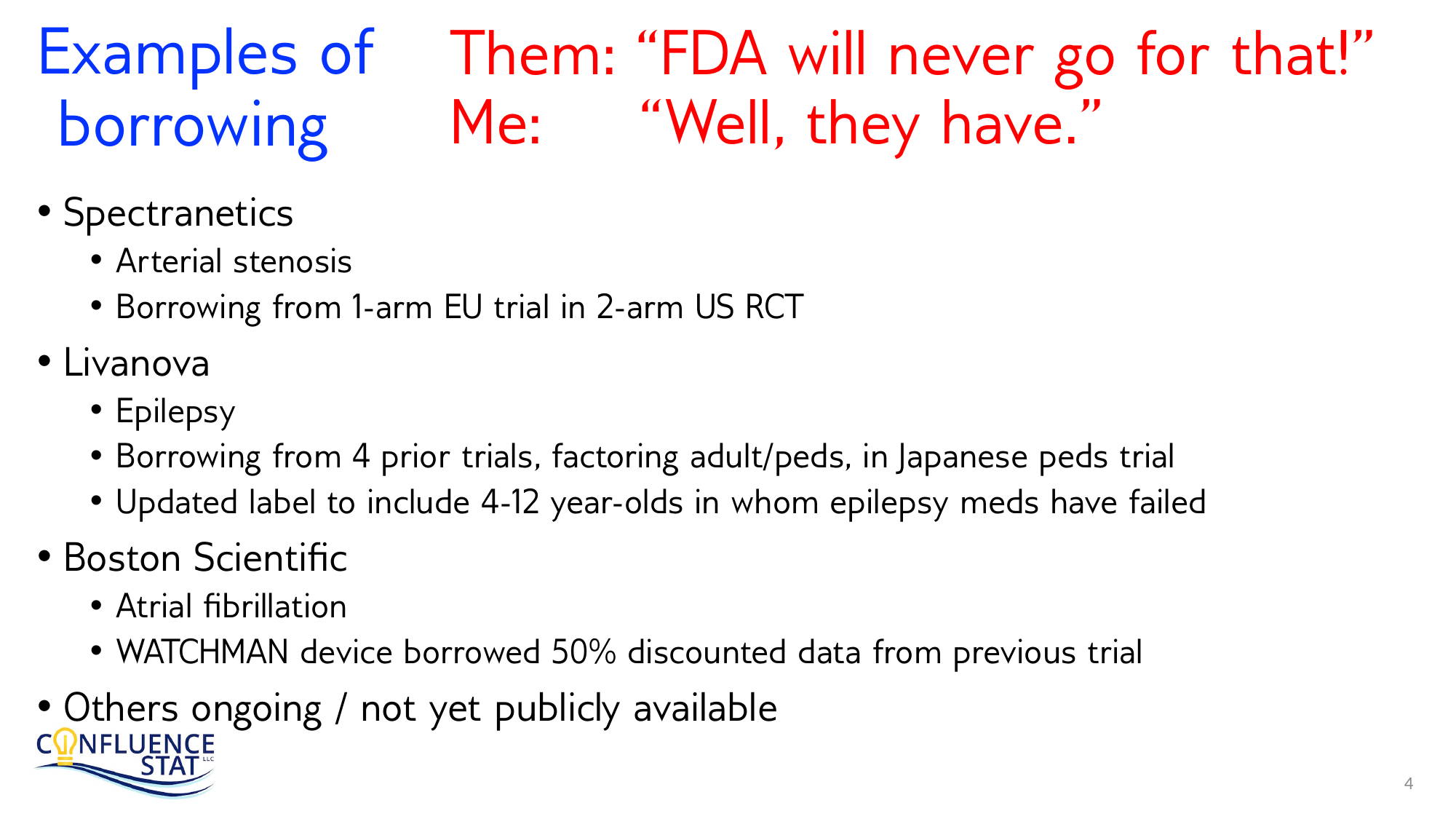

# Examples of borrowing
Them: “FDA will never go for that!”
Me:     “Well, they have.”
Spectranetics
Arterial stenosis
Borrowing from 1-arm EU trial in 2-arm US RCT
Livanova
Epilepsy
Borrowing from 4 prior trials, factoring adult/peds, in Japanese peds trial
Updated label to include 4-12 year-olds in whom epilepsy meds have failed
Boston Scientific
Atrial fibrillation
WATCHMAN device borrowed 50% discounted data from previous trial
Others ongoing / not yet publicly available
4